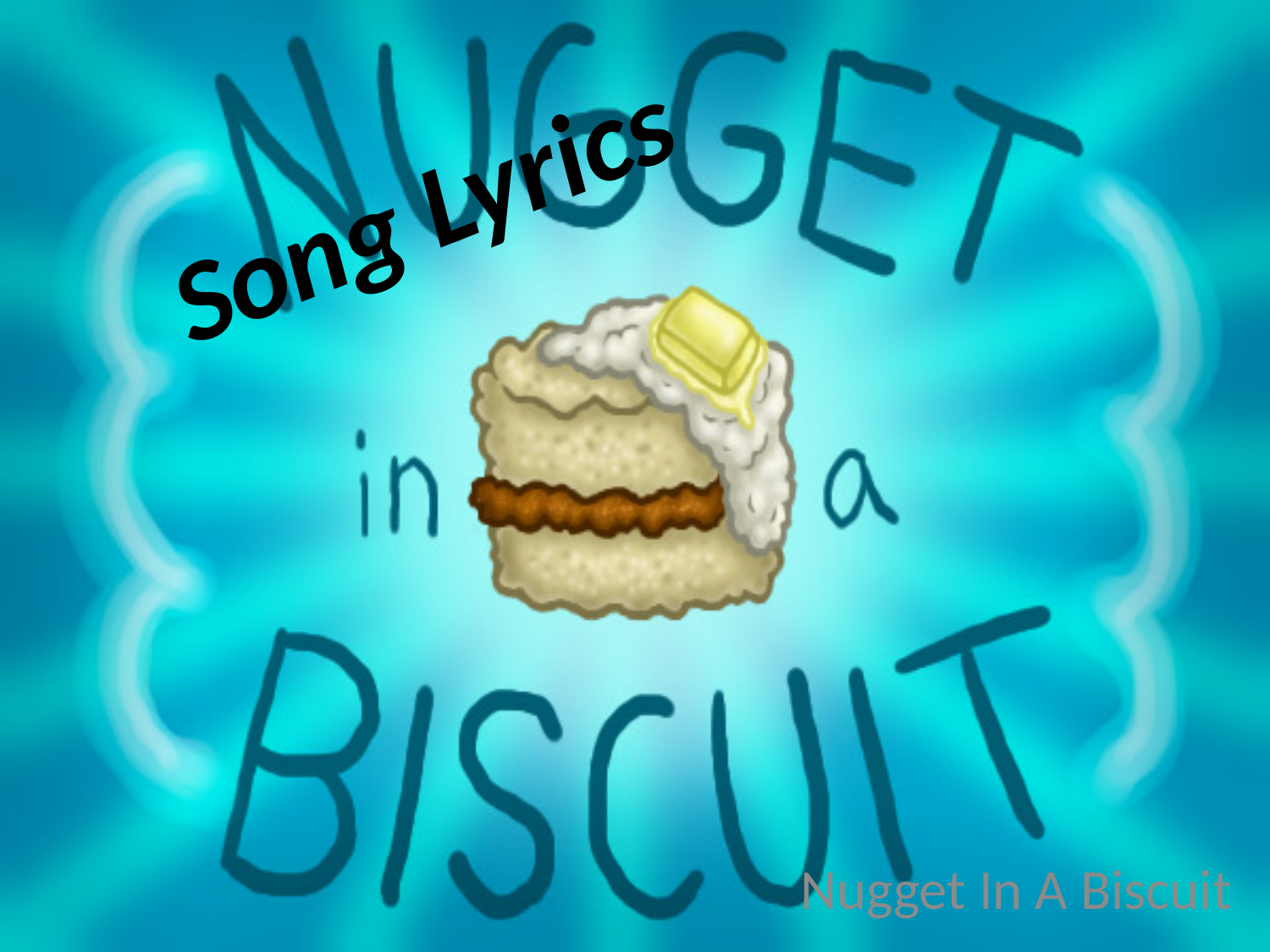

# Song Lyrics
Nugget In A Biscuit